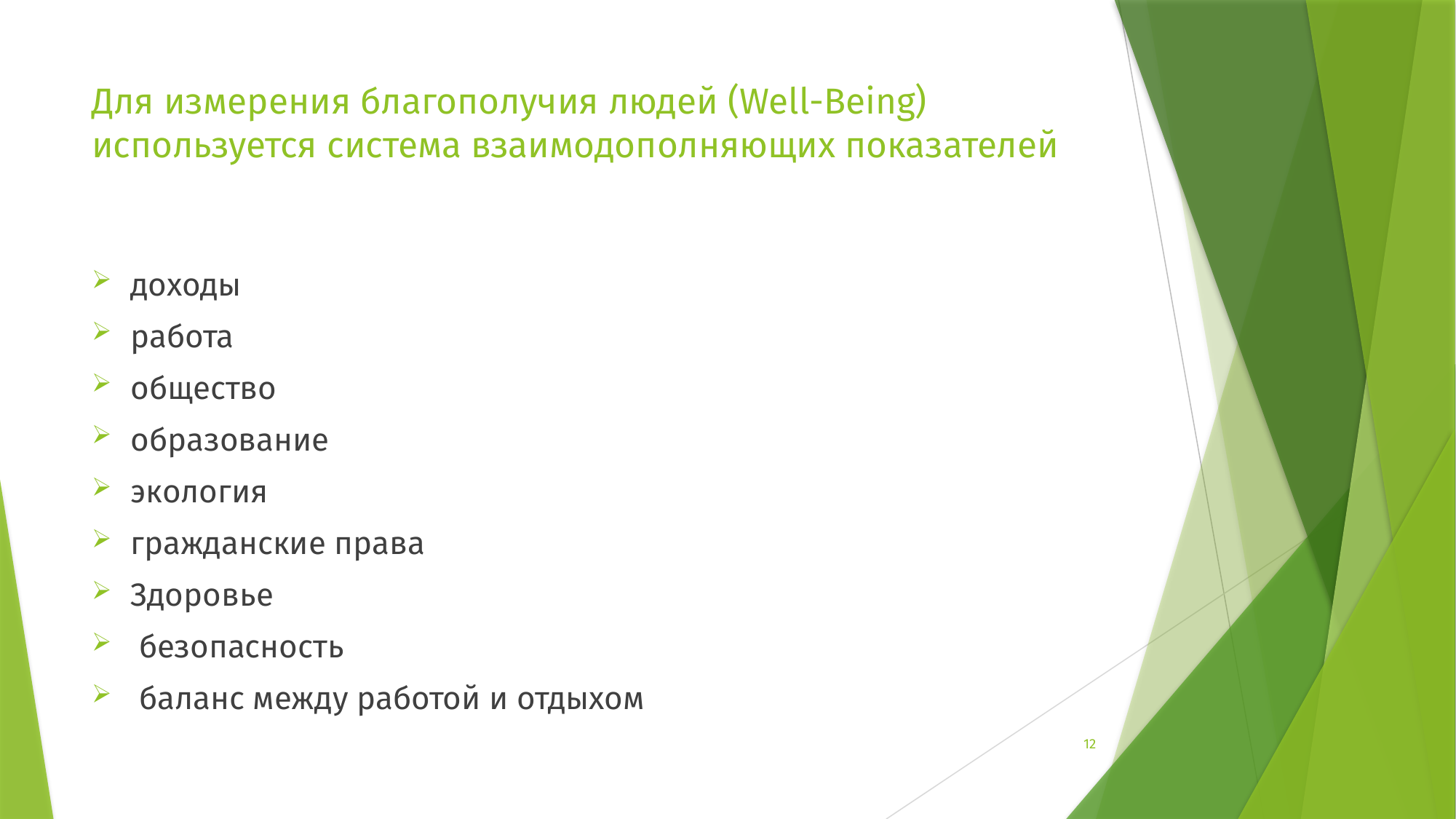

# Для измерения благополучия людей (Well-Being) используется система взаимодополняющих показателей
доходы
работа
общество
образование
экология
гражданские права
Здоровье
 безопасность
 баланс между работой и отдыхом
12